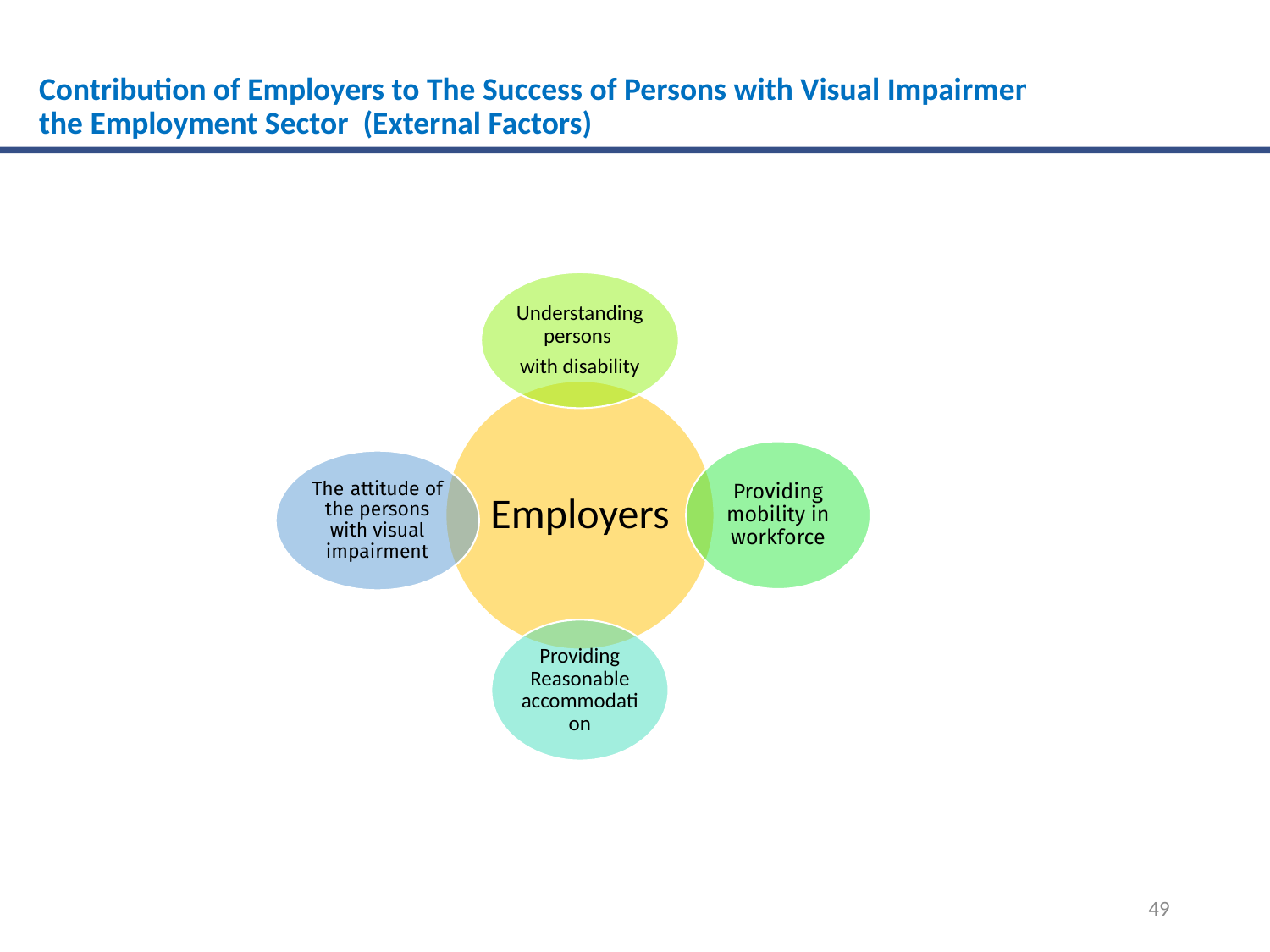

# Contribution of Employers to The Success of Persons with Visual Impairment in the Employment Sector  (External Factors)

Employers
Understanding persons
with disability
Providing mobility in workforce
Providing Reasonable accommodation
The attitude of the persons with visual impairment
49